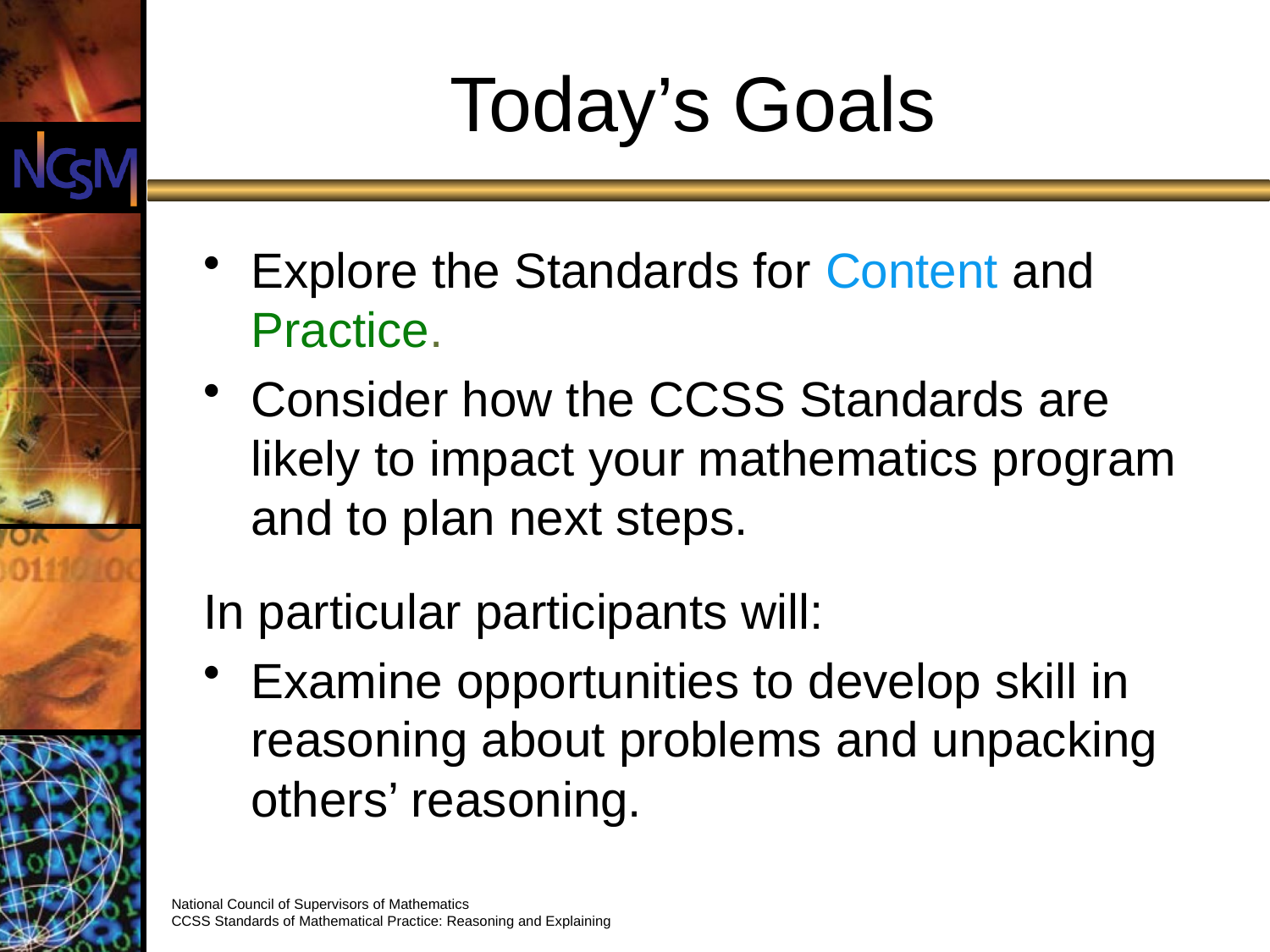

# Today’s Goals
Explore the Standards for Content and Practice.
Consider how the CCSS Standards are likely to impact your mathematics program and to plan next steps.

In particular participants will:
Examine opportunities to develop skill in reasoning about problems and unpacking others’ reasoning.
National Council of Supervisors of Mathematics
CCSS Standards of Mathematical Practice: Reasoning and Explaining